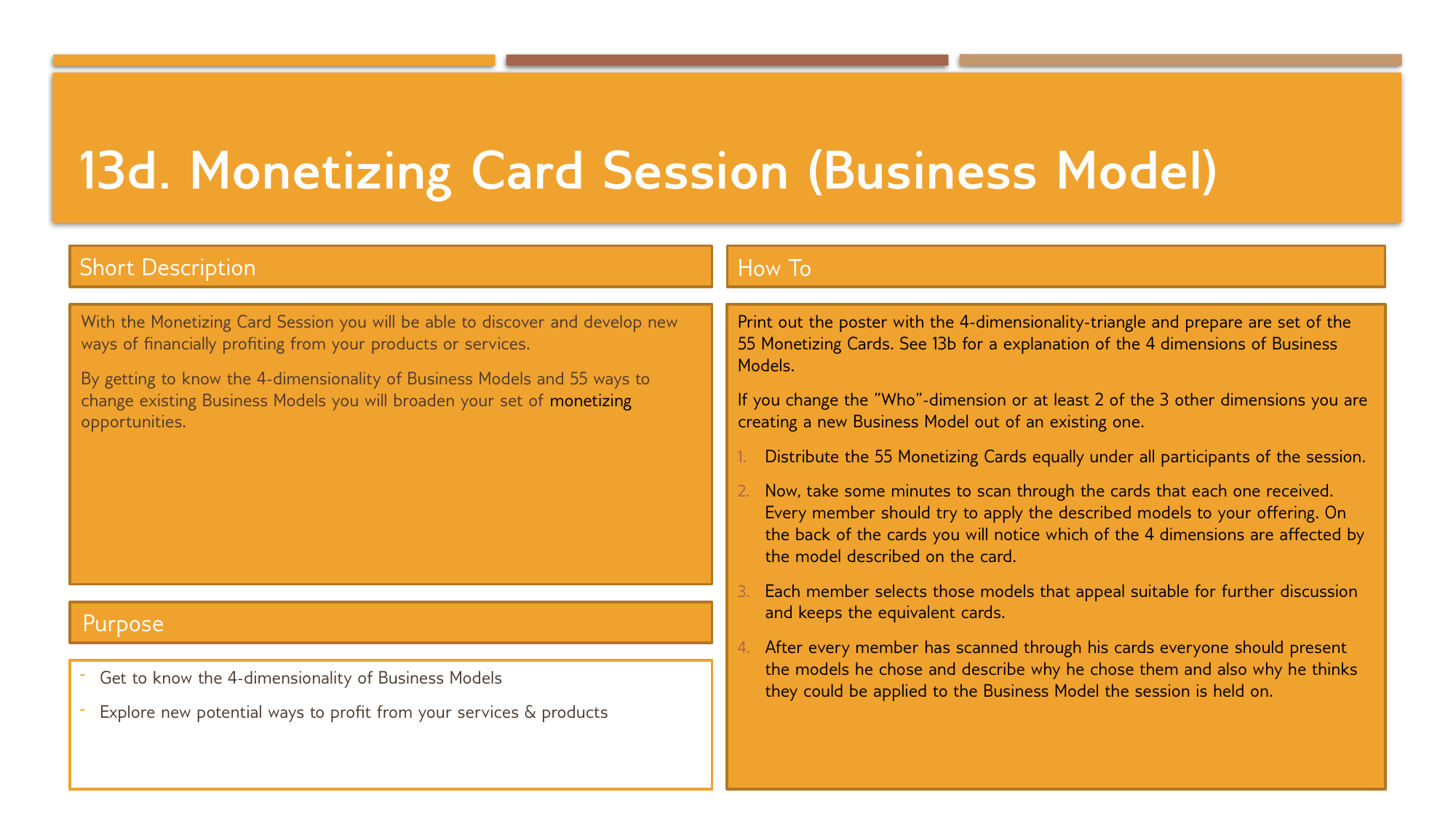

# 13d. Monetizing Card Session (Business Model)
Short Description
How To
Print out the poster with the 4-dimensionality-triangle and prepare are set of the 55 Monetizing Cards. See 13b for a explanation of the 4 dimensions of Business Models.
If you change the ”Who”-dimension or at least 2 of the 3 other dimensions you are creating a new Business Model out of an existing one.
Distribute the 55 Monetizing Cards equally under all participants of the session.
Now, take some minutes to scan through the cards that each one received. Every member should try to apply the described models to your offering. On the back of the cards you will notice which of the 4 dimensions are affected by the model described on the card.
Each member selects those models that appeal suitable for further discussion and keeps the equivalent cards.
After every member has scanned through his cards everyone should present the models he chose and describe why he chose them and also why he thinks they could be applied to the Business Model the session is held on.
With the Monetizing Card Session you will be able to discover and develop new ways of financially profiting from your products or services.
By getting to know the 4-dimensionality of Business Models and 55 ways to change existing Business Models you will broaden your set of monetizing opportunities.
Purpose
Get to know the 4-dimensionality of Business Models
Explore new potential ways to profit from your services & products